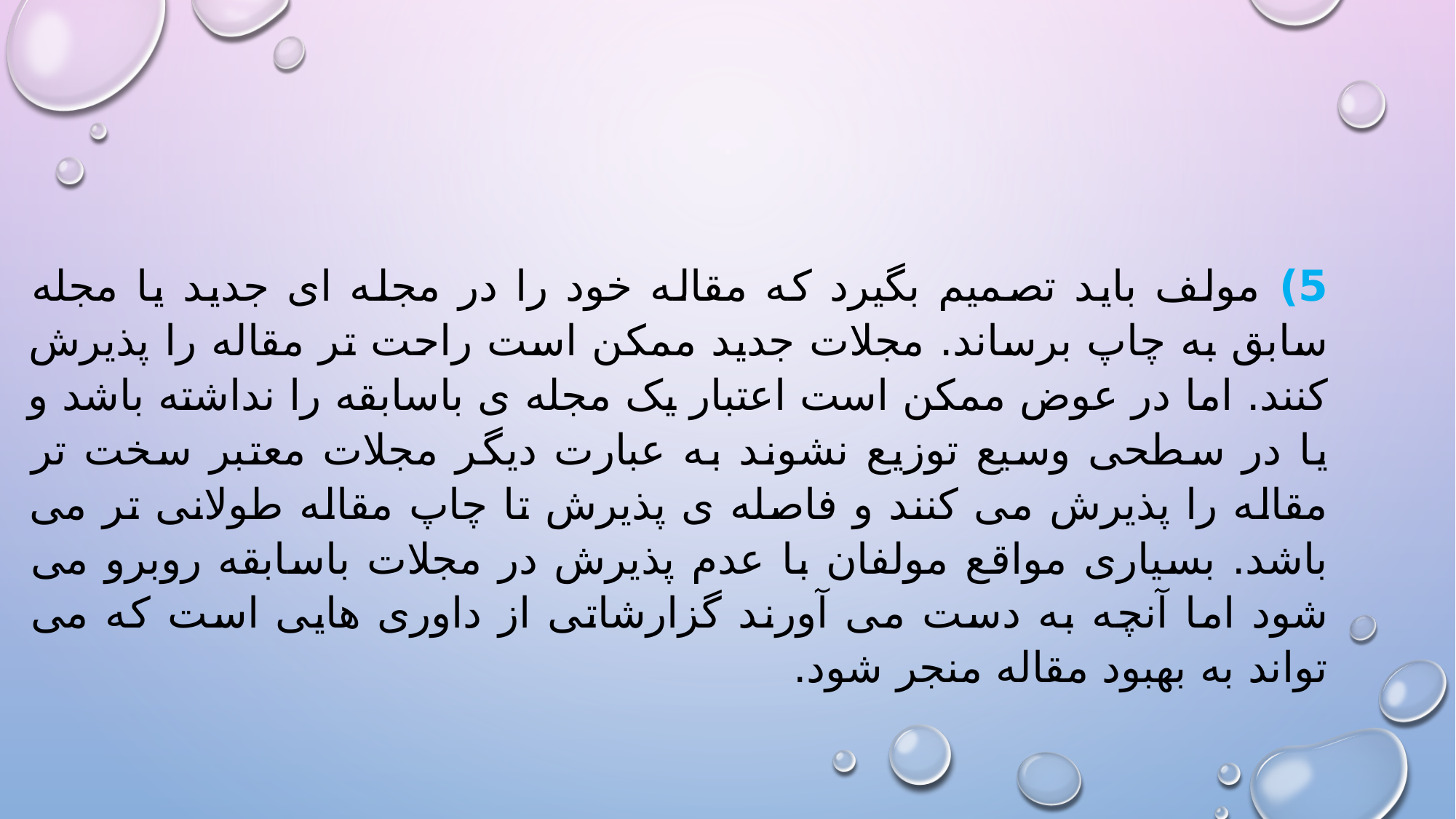

5) مولف باید تصمیم بگیرد که مقاله خود را در مجله ای جدید یا مجله سابق به چاپ برساند. مجلات جدید ممکن است راحت تر مقاله را پذیرش کنند. اما در عوض ممکن است اعتبار یک مجله ی باسابقه را نداشته باشد و یا در سطحی وسیع توزیع نشوند به عبارت دیگر مجلات معتبر سخت تر مقاله را پذیرش می کنند و فاصله ی پذیرش تا چاپ مقاله طولانی تر می باشد. بسیاری مواقع مولفان با عدم پذیرش در مجلات باسابقه روبرو می شود اما آنچه به دست می آورند گزارشاتی از داوری هایی است که می تواند به بهبود مقاله منجر شود.